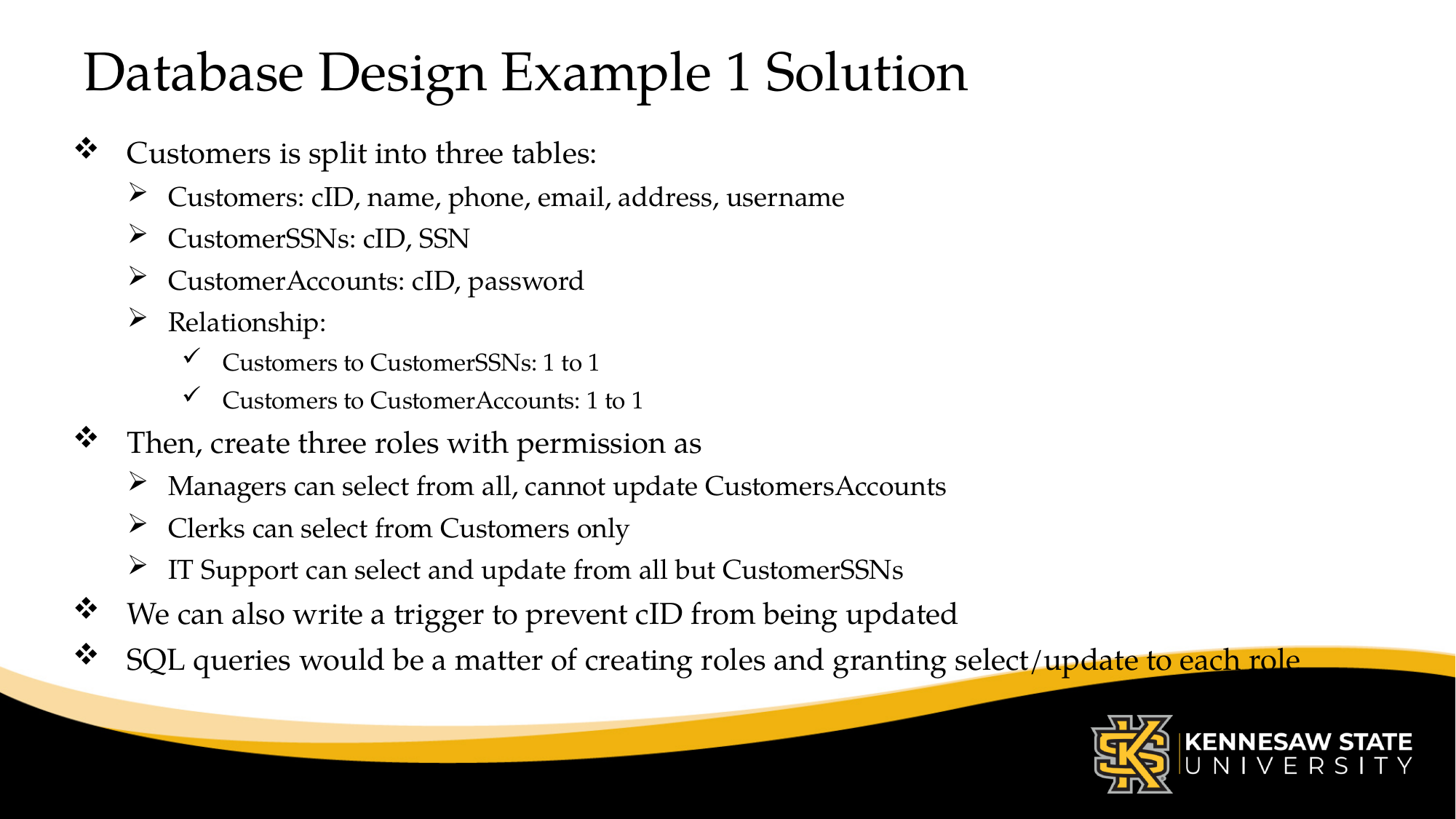

# Database Design Example 1 Solution
Customers is split into three tables:
Customers: cID, name, phone, email, address, username
CustomerSSNs: cID, SSN
CustomerAccounts: cID, password
Relationship:
Customers to CustomerSSNs: 1 to 1
Customers to CustomerAccounts: 1 to 1
Then, create three roles with permission as
Managers can select from all, cannot update CustomersAccounts
Clerks can select from Customers only
IT Support can select and update from all but CustomerSSNs
We can also write a trigger to prevent cID from being updated
SQL queries would be a matter of creating roles and granting select/update to each role